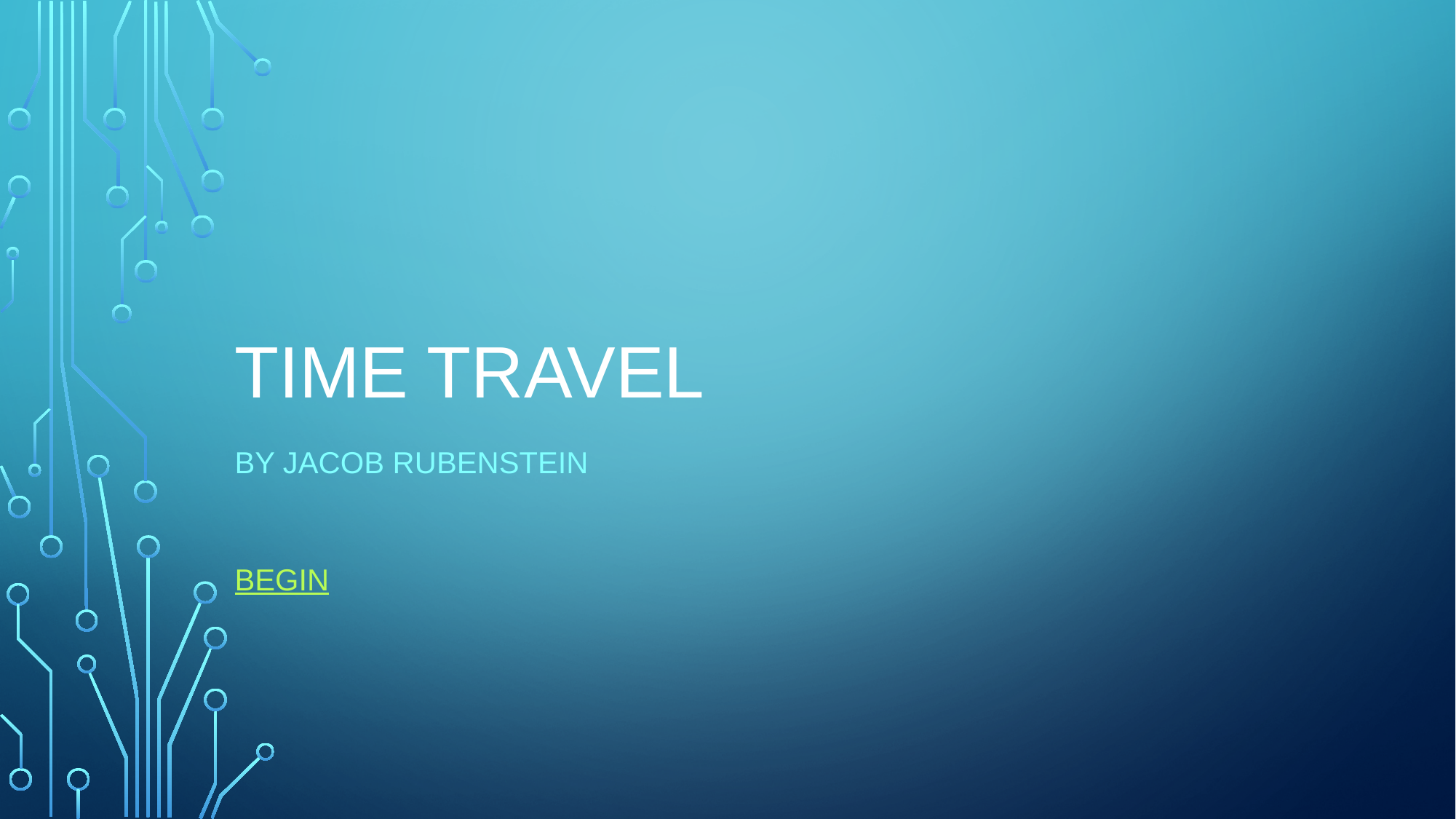

# Time Travel
By Jacob Rubenstein

Begin